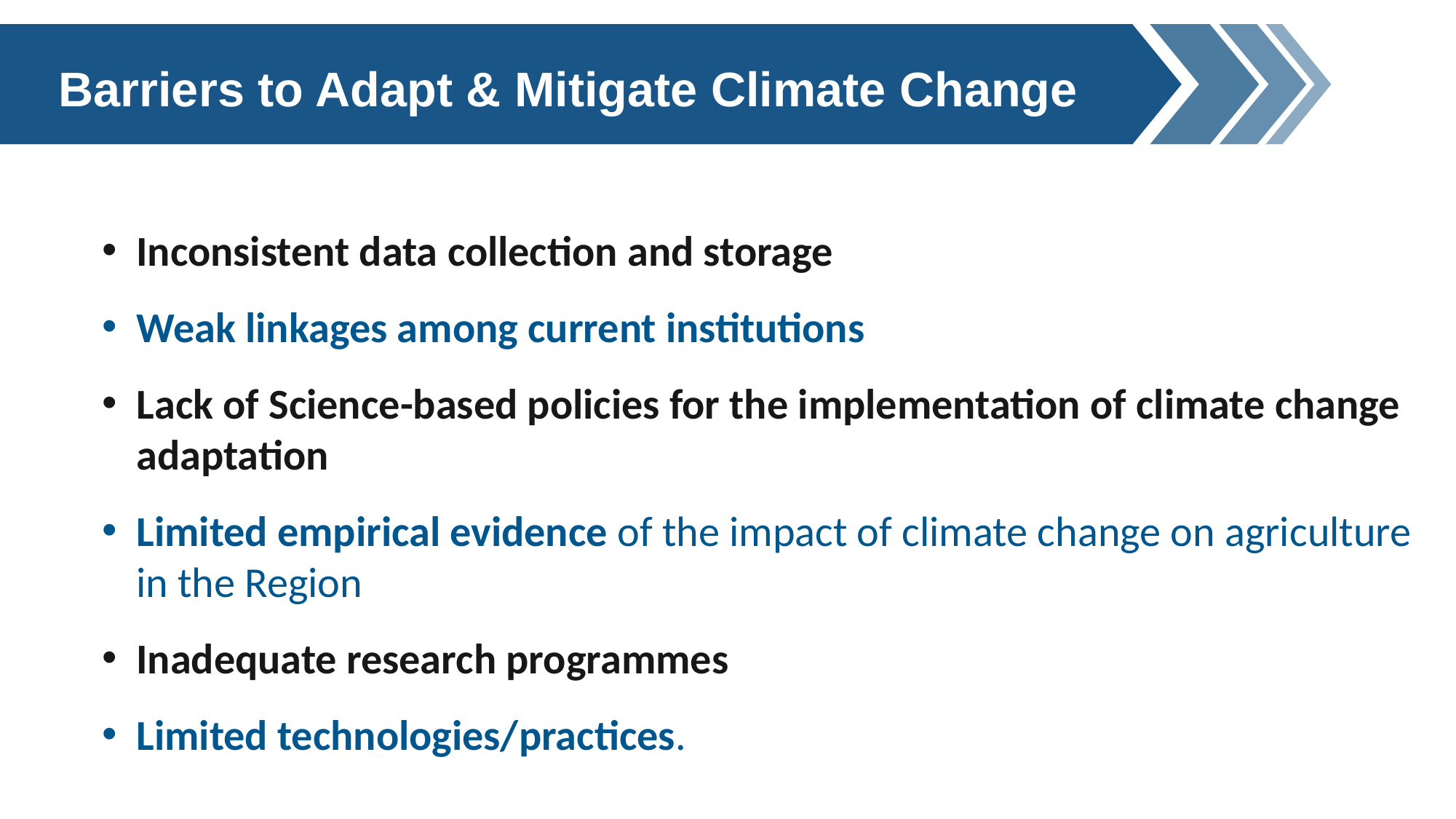

Barriers to Adapt & Mitigate Climate Change
Inconsistent data collection and storage

Weak linkages among current institutions

Lack of Science-based policies for the implementation of climate change adaptation

Limited empirical evidence of the impact of climate change on agriculture in the Region

Inadequate research programmes

Limited technologies/practices.
(Taylor 2021; IPCC 2018)